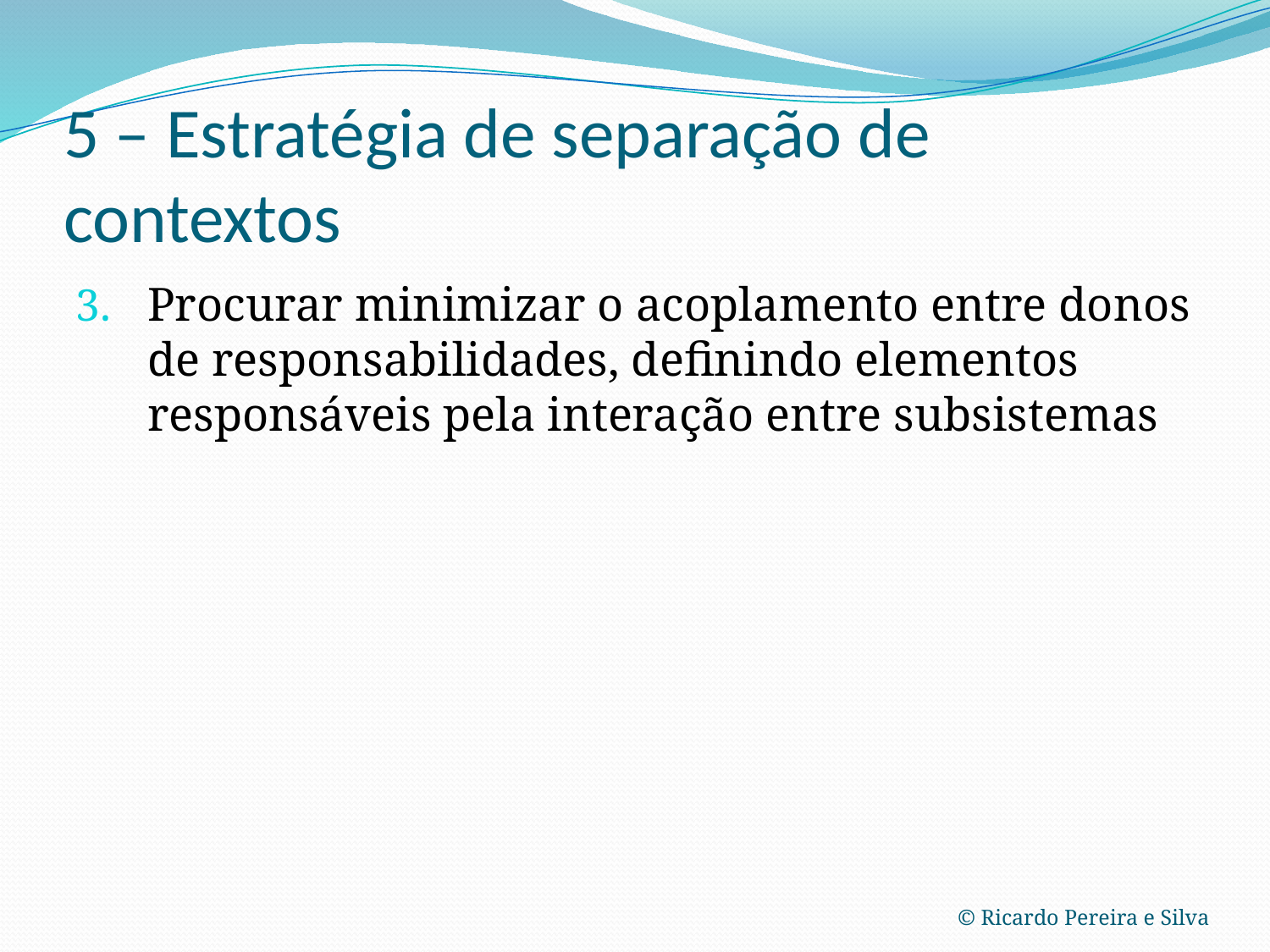

# 5 – Estratégia de separação de contextos
Procurar minimizar o acoplamento entre donos de responsabilidades, definindo elementos responsáveis pela interação entre subsistemas

© Ricardo Pereira e Silva